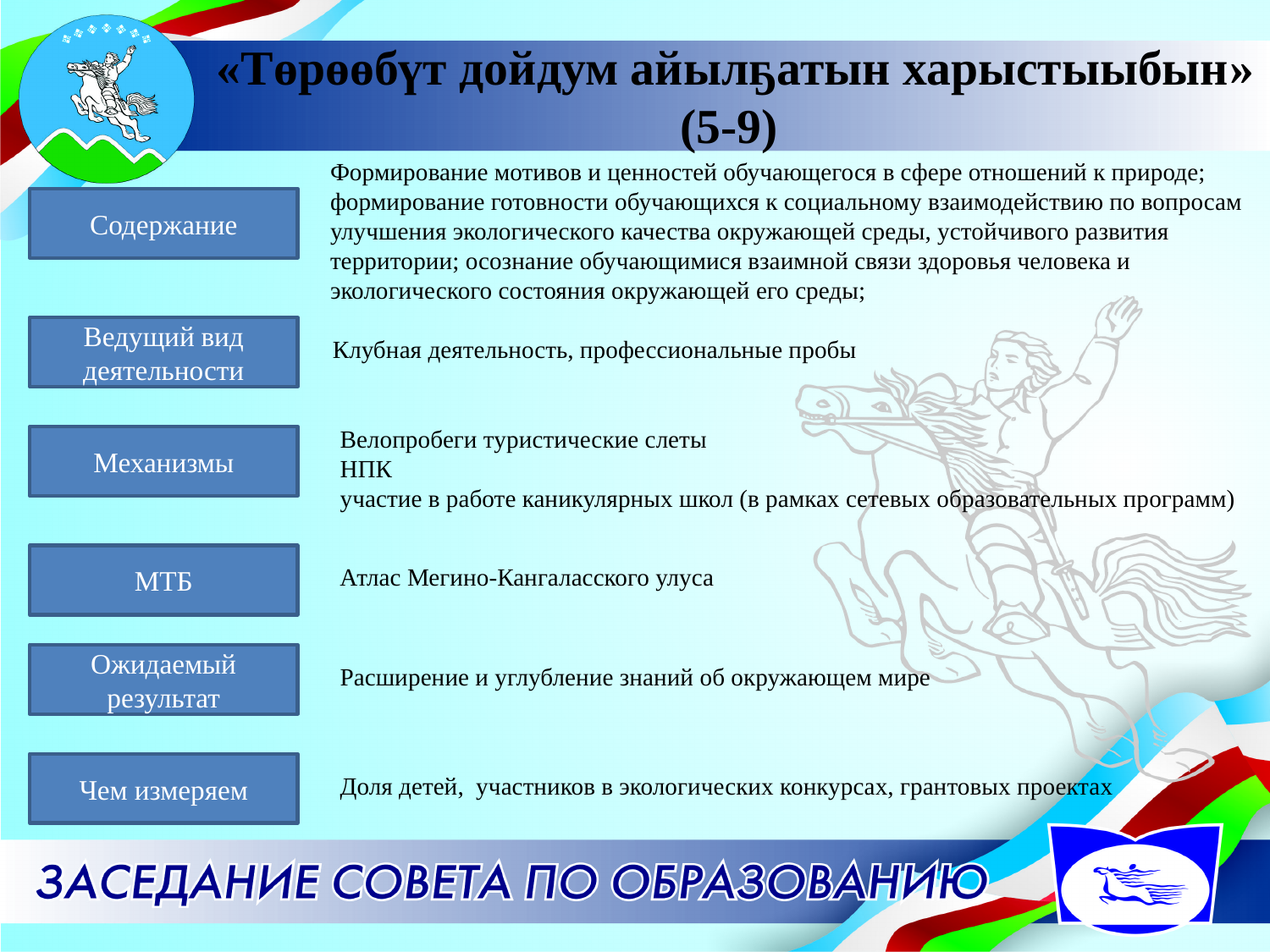

# «Төрөөбүт дойдум айылҕатын харыстыыбын» (5-9)
Формирование мотивов и ценностей обучающегося в сфере отношений к природе; формирование готовности обучающихся к социальному взаимодействию по вопросам улучшения экологического качества окружающей среды, устойчивого развития территории; осознание обучающимися взаимной связи здоровья человека и экологического состояния окружающей его среды;
Содержание
Ведущий вид деятельности
Клубная деятельность, профессиональные пробы
Велопробеги туристические слеты
НПК
участие в работе каникулярных школ (в рамках сетевых образовательных программ)
Механизмы
МТБ
Атлас Мегино-Кангаласского улуса
Ожидаемый результат
Расширение и углубление знаний об окружающем мире
Чем измеряем
Доля детей,  участников в экологических конкурсах, грантовых проектах